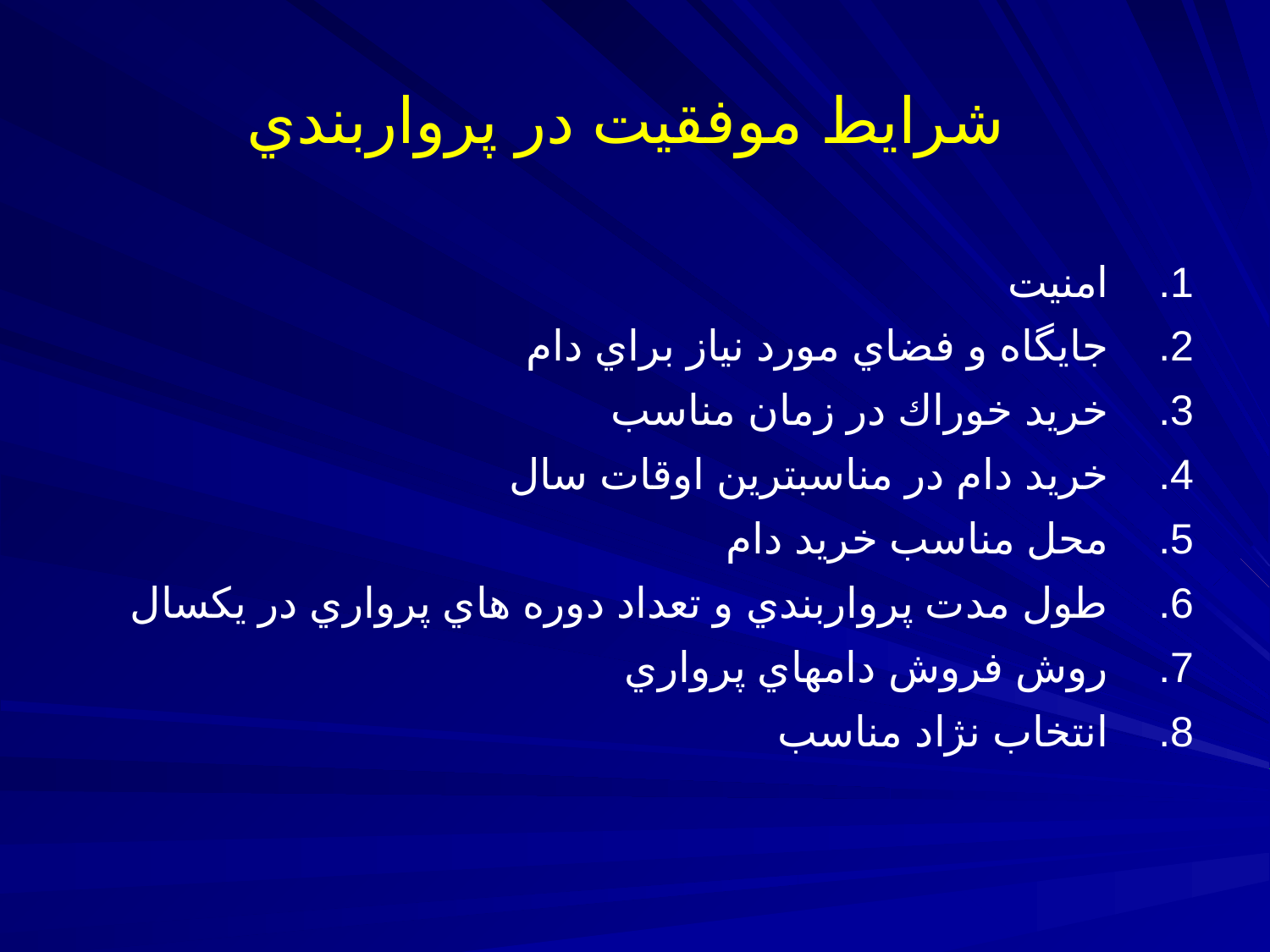

# شرايط موفقيت در پرواربندي
امنيت
جايگاه و فضاي مورد نياز براي دام
خريد خوراك در زمان مناسب
خريد دام در مناسبترين اوقات سال
محل مناسب خريد دام
طول مدت پرواربندي و تعداد دوره هاي پرواري در يكسال
روش فروش دامهاي پرواري
انتخاب نژاد مناسب